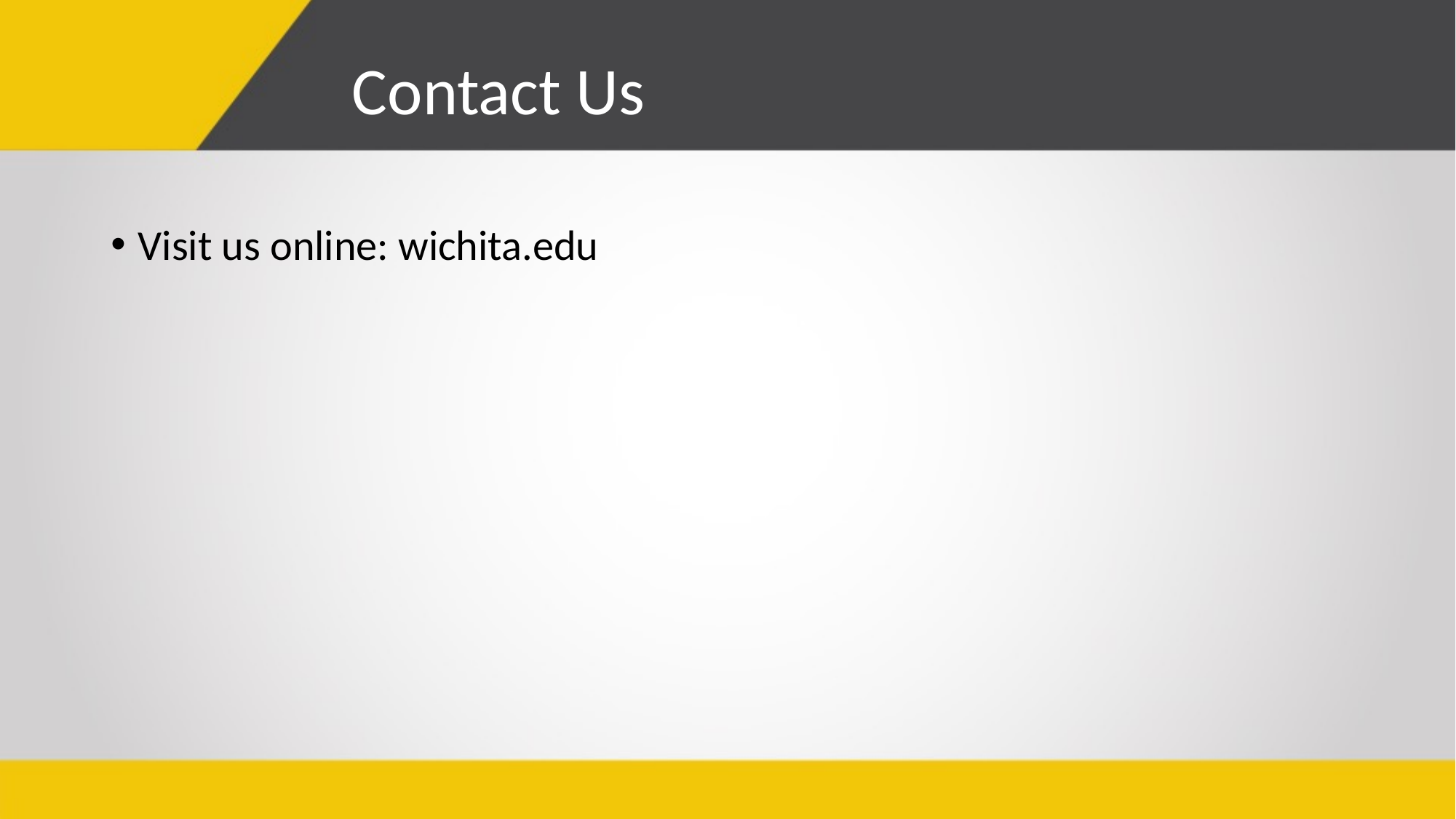

# Contact Us
Visit us online: wichita.edu